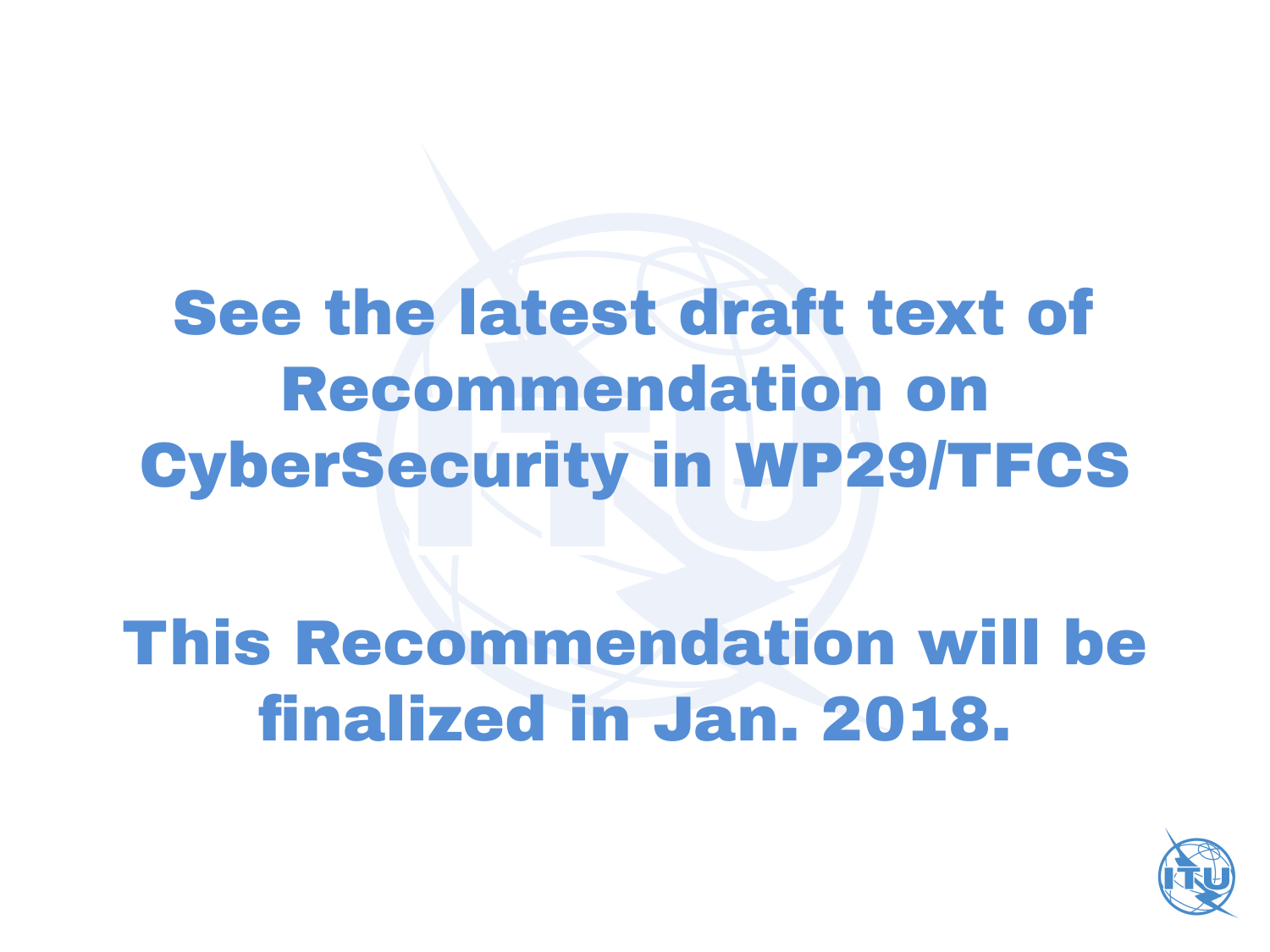

See the latest draft text of Recommendation on CyberSecurity in WP29/TFCS

This Recommendation will be finalized in Jan. 2018.